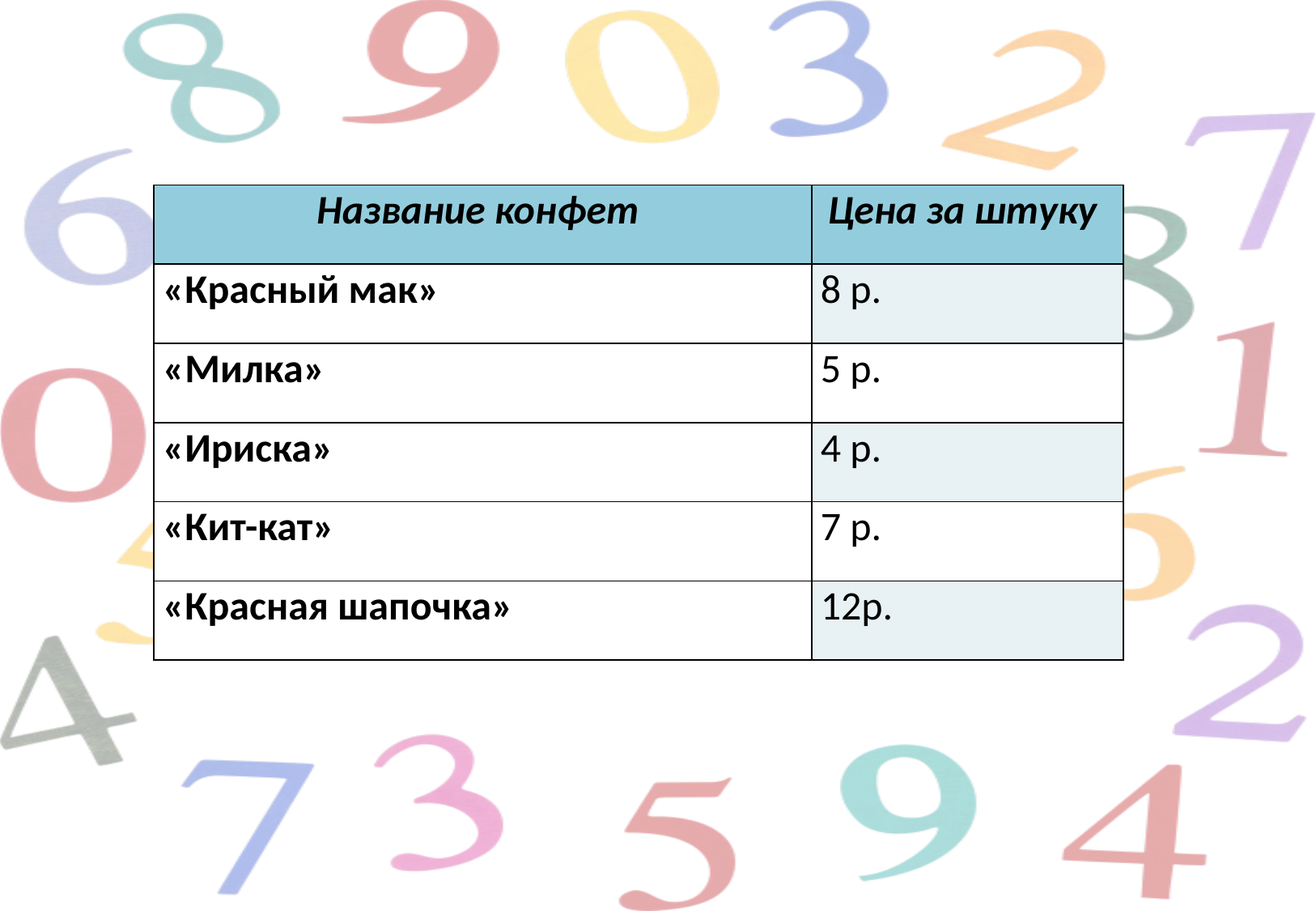

| Название конфет | Цена за штуку |
| --- | --- |
| «Красный мак» | 8 р. |
| «Милка» | 5 р. |
| «Ириска» | 4 р. |
| «Кит-кат» | 7 р. |
| «Красная шапочка» | 12р. |